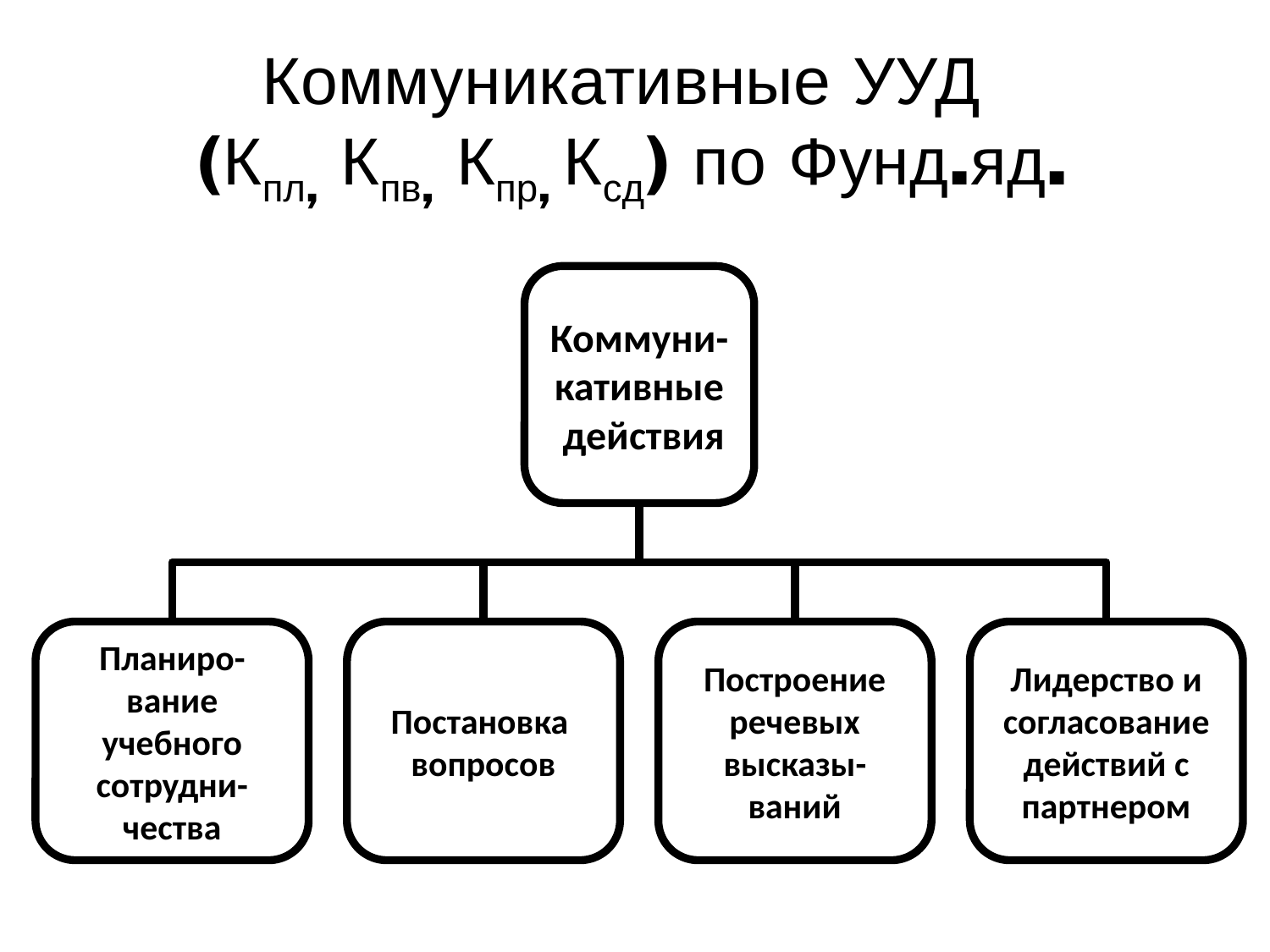

# Коммуникативные УУД (Кпл, Кпв, Кпр, Ксд) по Фунд.яд.
Коммуни-
кативные
 действия
Планиро-
вание
учебного
сотрудни-
чества
Постановка
вопросов
Построение
речевых
высказы-
ваний
Лидерство и
согласование
действий с
партнером